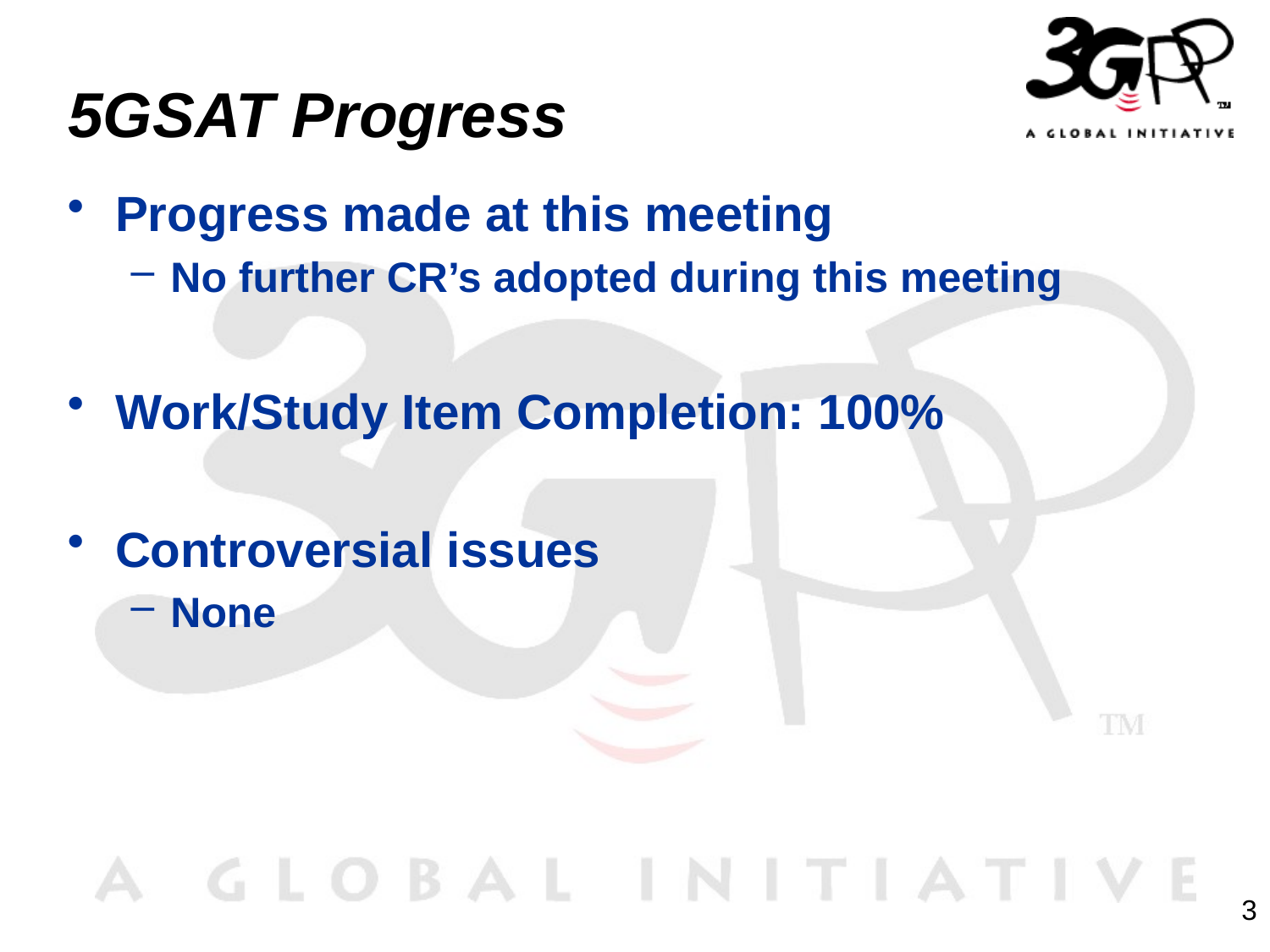

# 5GSAT Progress
Progress made at this meeting
No further CR’s adopted during this meeting

Work/Study Item Completion: 100%

Controversial issues
None
3